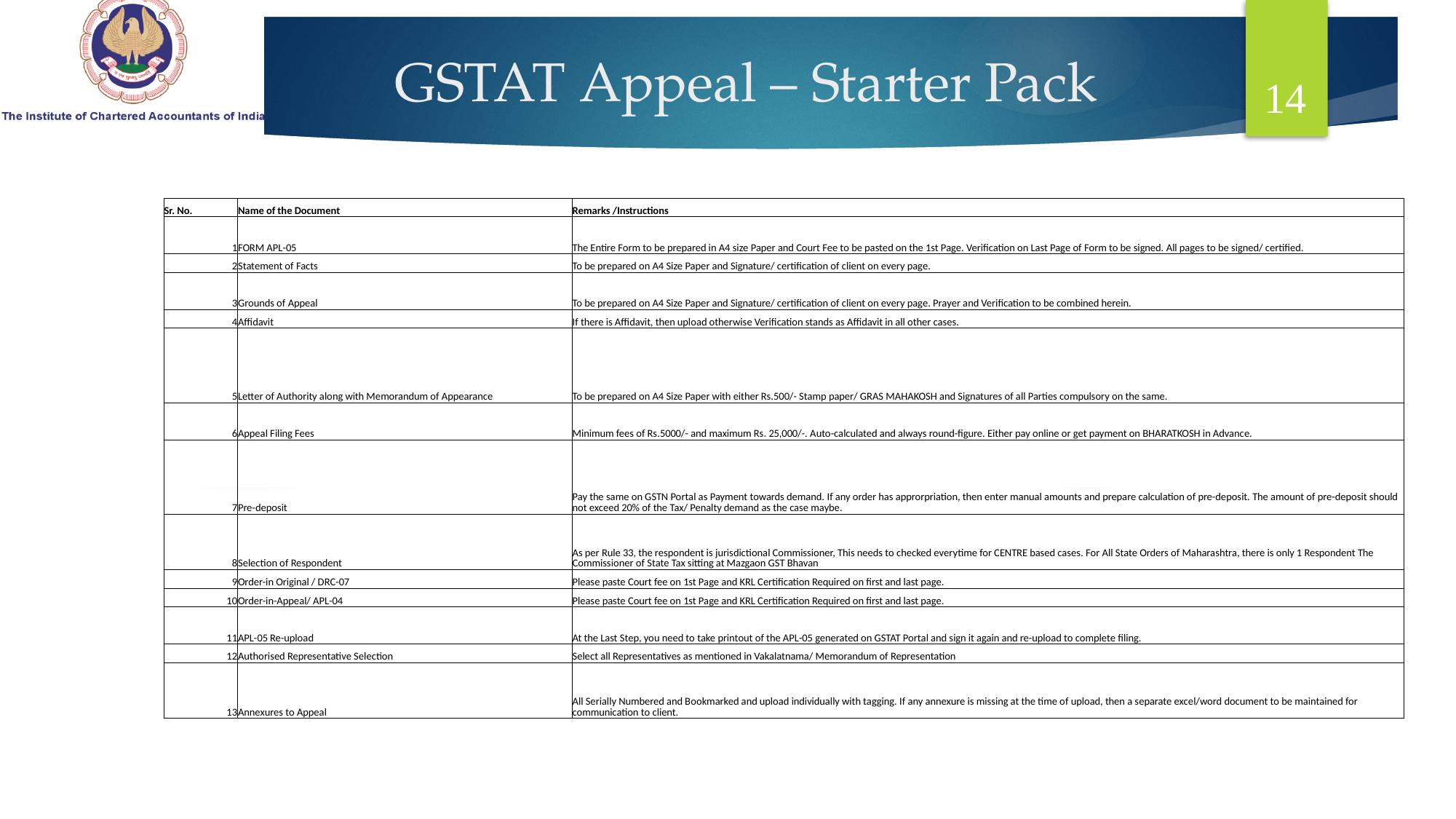

# GSTAT Appeal – Starter Pack
14
|  |  |  |
| --- | --- | --- |
| Sr. No. | Name of the Document | Remarks /Instructions |
| 1 | FORM APL-05 | The Entire Form to be prepared in A4 size Paper and Court Fee to be pasted on the 1st Page. Verification on Last Page of Form to be signed. All pages to be signed/ certified. |
| 2 | Statement of Facts | To be prepared on A4 Size Paper and Signature/ certification of client on every page. |
| 3 | Grounds of Appeal | To be prepared on A4 Size Paper and Signature/ certification of client on every page. Prayer and Verification to be combined herein. |
| 4 | Affidavit | If there is Affidavit, then upload otherwise Verification stands as Affidavit in all other cases. |
| 5 | Letter of Authority along with Memorandum of Appearance | To be prepared on A4 Size Paper with either Rs.500/- Stamp paper/ GRAS MAHAKOSH and Signatures of all Parties compulsory on the same. |
| 6 | Appeal Filing Fees | Minimum fees of Rs.5000/- and maximum Rs. 25,000/-. Auto-calculated and always round-figure. Either pay online or get payment on BHARATKOSH in Advance. |
| 7 | Pre-deposit | Pay the same on GSTN Portal as Payment towards demand. If any order has approrpriation, then enter manual amounts and prepare calculation of pre-deposit. The amount of pre-deposit should not exceed 20% of the Tax/ Penalty demand as the case maybe. |
| 8 | Selection of Respondent | As per Rule 33, the respondent is jurisdictional Commissioner, This needs to checked everytime for CENTRE based cases. For All State Orders of Maharashtra, there is only 1 Respondent The Commissioner of State Tax sitting at Mazgaon GST Bhavan |
| 9 | Order-in Original / DRC-07 | Please paste Court fee on 1st Page and KRL Certification Required on first and last page. |
| 10 | Order-in-Appeal/ APL-04 | Please paste Court fee on 1st Page and KRL Certification Required on first and last page. |
| 11 | APL-05 Re-upload | At the Last Step, you need to take printout of the APL-05 generated on GSTAT Portal and sign it again and re-upload to complete filing. |
| 12 | Authorised Representative Selection | Select all Representatives as mentioned in Vakalatnama/ Memorandum of Representation |
| 13 | Annexures to Appeal | All Serially Numbered and Bookmarked and upload individually with tagging. If any annexure is missing at the time of upload, then a separate excel/word document to be maintained for communication to client. |